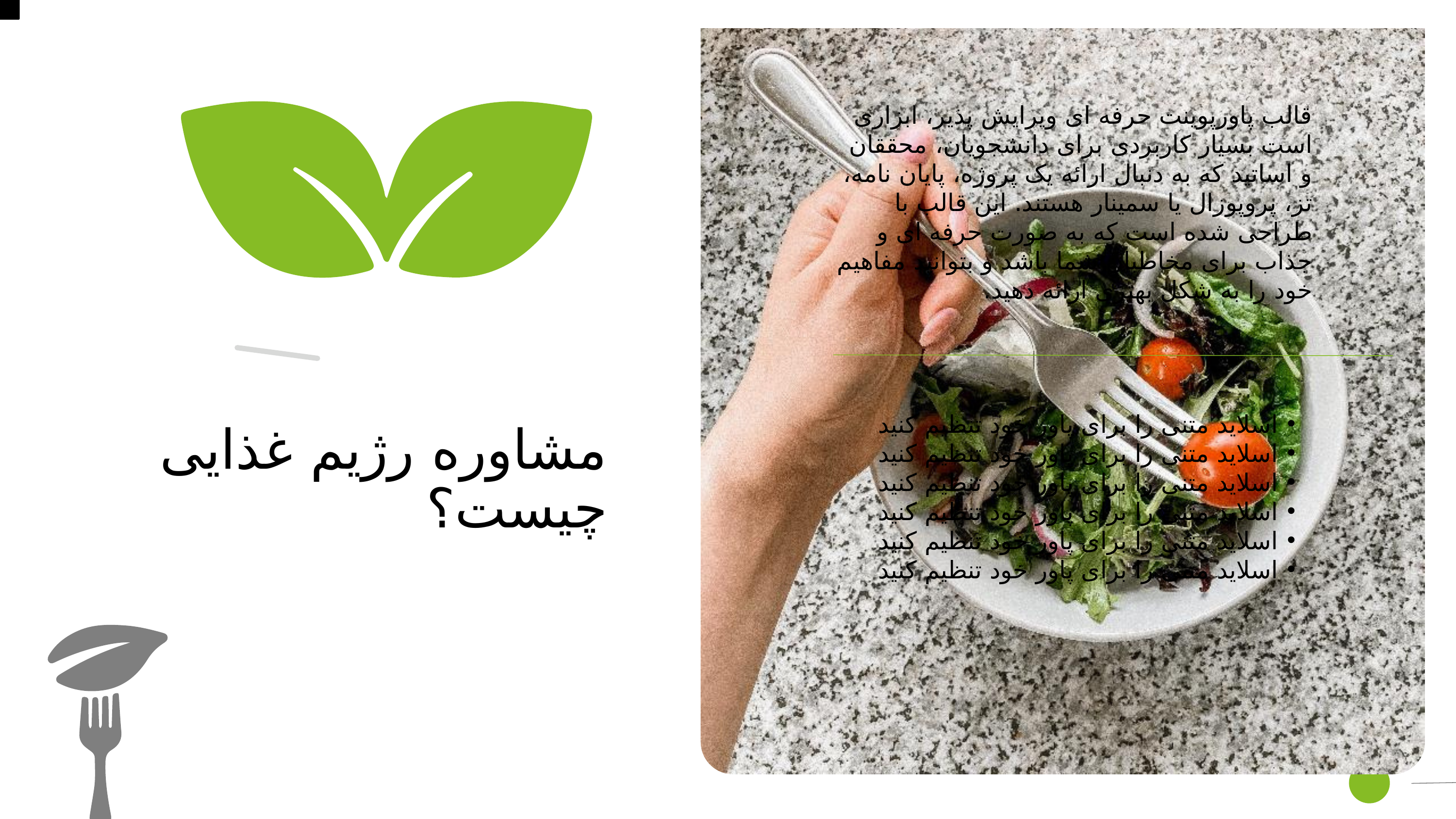

قالب پاورپوینت حرفه ای ویرایش پذیر، ابزاری است بسیار کاربردی برای دانشجویان، محققان و اساتید که به دنبال ارائه یک پروژه، پایان نامه، تز، پروپوزال یا سمینار هستند. این قالب با طراحی شده است که به صورت حرفه ای و جذاب برای مخاطبان شما باشد و بتوانید مفاهیم خود را به شکل بهتری ارائه دهید.

اسلاید متنی را برای پاور خود تنظیم کنید
اسلاید متنی را برای پاور خود تنظیم کنید
اسلاید متنی را برای پاور خود تنظیم کنید
اسلاید متنی را برای پاور خود تنظیم کنید
اسلاید متنی را برای پاور خود تنظیم کنید
اسلاید متنی را برای پاور خود تنظیم کنید
مشاوره رژیم غذایی چیست؟